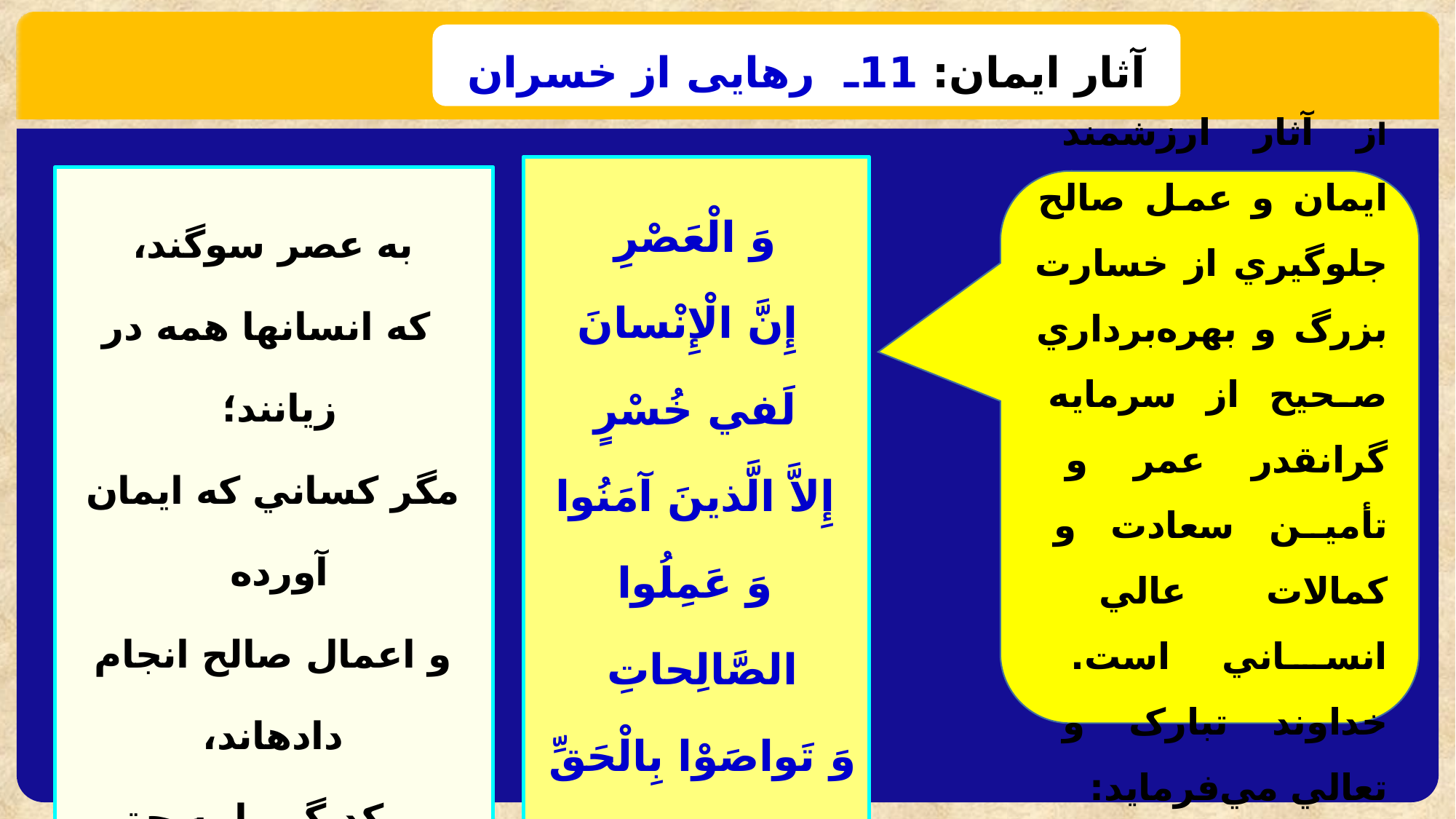

آثار ایمان: 11ـ  رهایی از خسران

وَ الْعَصْرِ
 إِنَّ الْإِنْسانَ لَفي‏ خُسْرٍ
 إِلاَّ الَّذينَ آمَنُوا
وَ عَمِلُوا الصَّالِحاتِ
وَ تَواصَوْا بِالْحَقِّ
وَ تَواصَوْا بِالصَّبْرِ
(عصر:1-3)
به عصر سوگند،
 كه انسانها همه در زيانند؛
مگر كساني كه ايمان آورده
و اعمال صالح انجام داده‏اند،
و يكديگر را به حق سفارش كرده
و يكديگر را به شكيبايي و استقامت توصيه نموده‏اند
از آثار ارزشمند ايمان و عمل صالح جلوگيري از خسارت بزرگ و بهره‌برداري صحيح از سرمايه گرانقدر عمر و تأمين سعادت و کمالات عالي انساني است. خداوند تبارک و تعالي مي‌فرمايد: